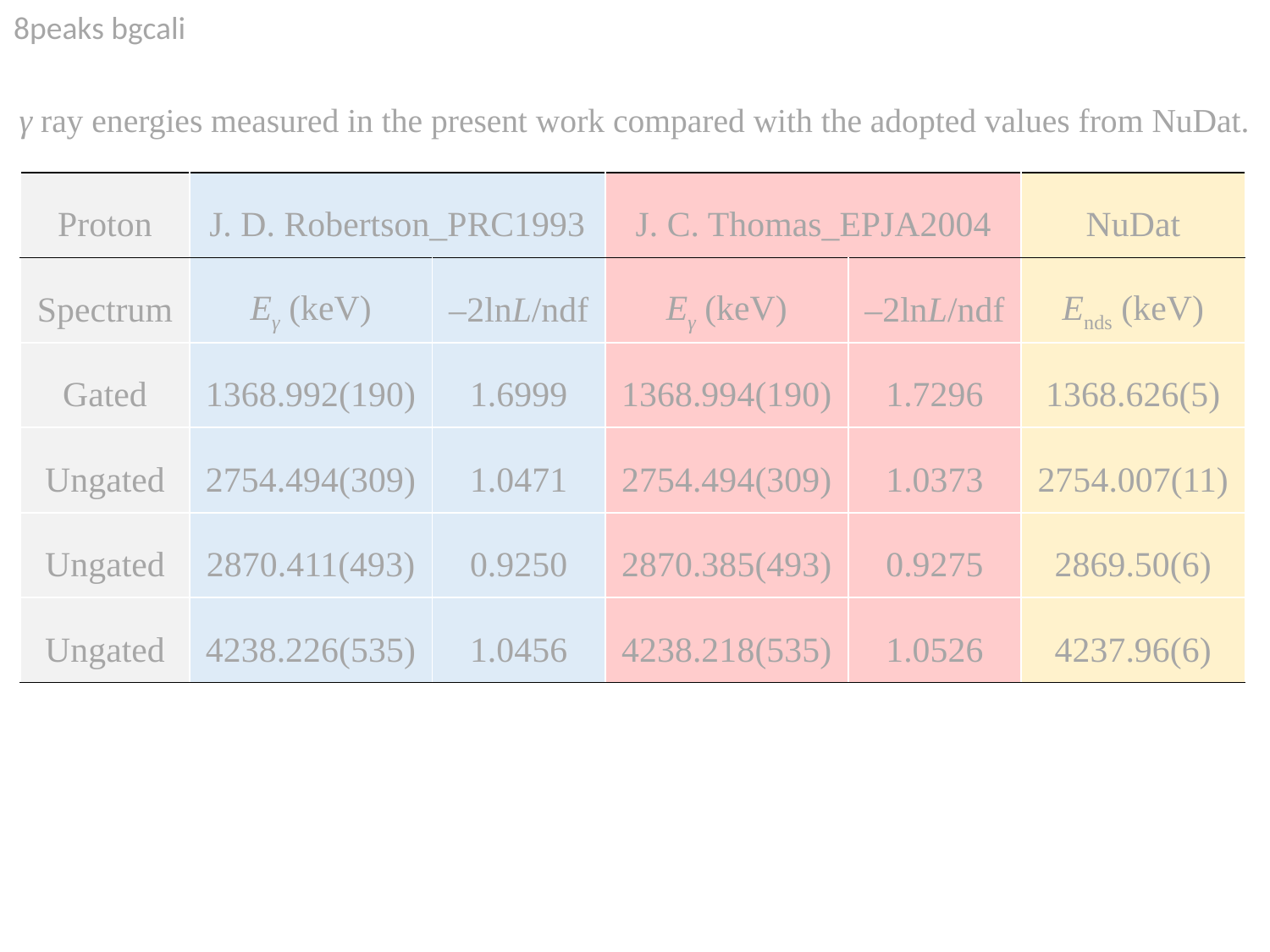

8peaks bgcali
γ ray energies measured in the present work compared with the adopted values from NuDat.
| Proton | J. D. Robertson\_PRC1993 |  | J. C. Thomas\_EPJA2004 |  | NuDat |
| --- | --- | --- | --- | --- | --- |
| Spectrum | Eγ (keV) | –2lnL/ndf | Eγ (keV) | –2lnL/ndf | Ends (keV) |
| Gated | 1368.992(190) | 1.6999 | 1368.994(190) | 1.7296 | 1368.626(5) |
| Ungated | 2754.494(309) | 1.0471 | 2754.494(309) | 1.0373 | 2754.007(11) |
| Ungated | 2870.411(493) | 0.9250 | 2870.385(493) | 0.9275 | 2869.50(6) |
| Ungated | 4238.226(535) | 1.0456 | 4238.218(535) | 1.0526 | 4237.96(6) |